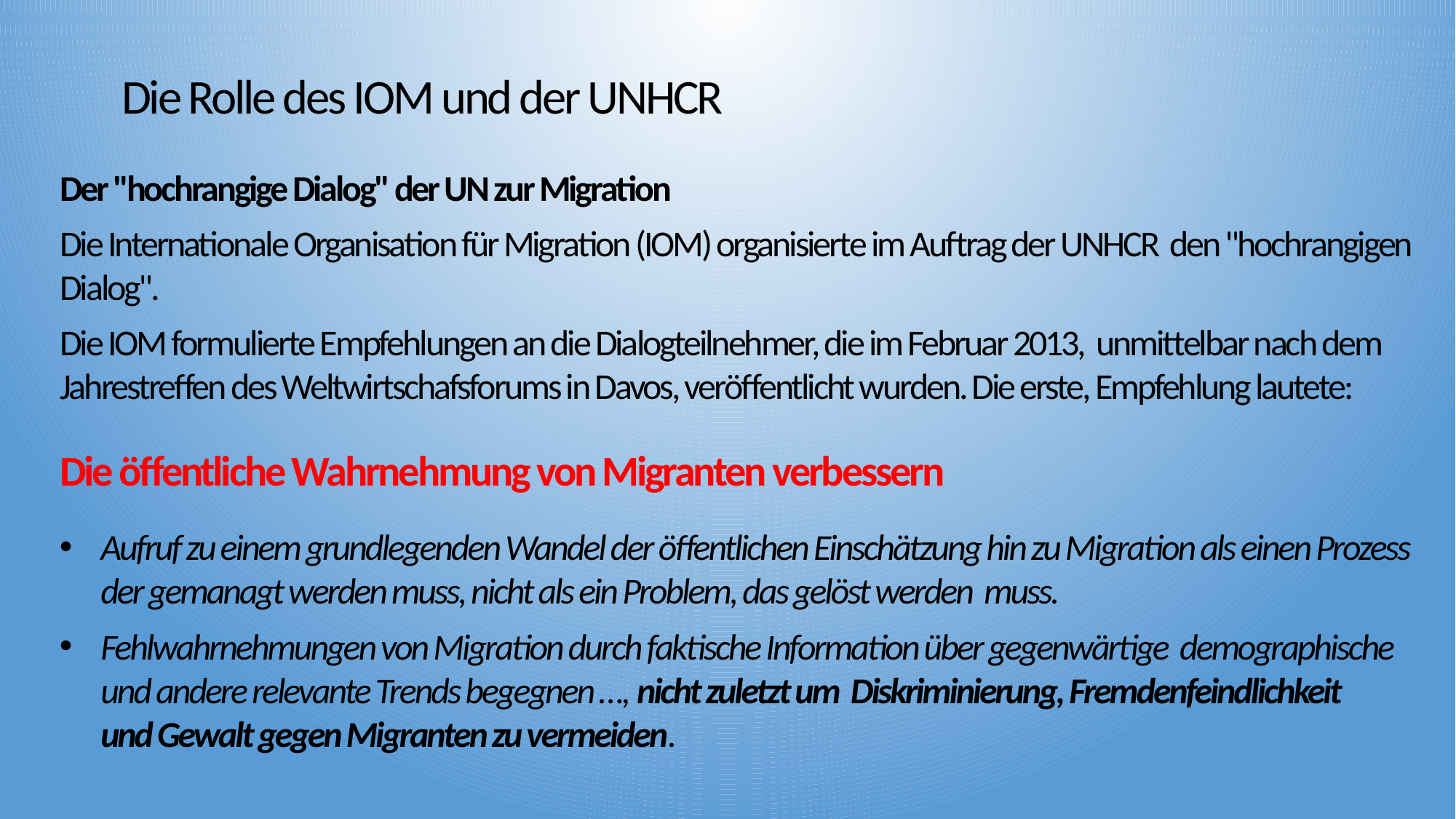

# Die Rolle des IOM und der UNHCR
Der "hochrangige Dialog" der UN zur Migration
Die Internationale Organisation für Migration (IOM) organisierte im Auftrag der UNHCR  den "hochrangigen Dialog".
Die IOM formulierte Empfehlungen an die Dialogteilnehmer, die im Februar 2013,  unmittelbar nach dem Jahrestreffen des Weltwirtschafsforums in Davos, veröffentlicht wurden. Die erste, Empfehlung lautete:

Die öffentliche Wahrnehmung von Migranten verbessern

Aufruf zu einem grundlegenden Wandel der öffentlichen Einschätzung hin zu Migration als einen Prozess der gemanagt werden muss, nicht als ein Problem, das gelöst werden  muss.
Fehlwahrnehmungen von Migration durch faktische Information über gegenwärtige  demographische und andere relevante Trends begegnen …, nicht zuletzt um  Diskriminierung, Fremdenfeindlichkeit und Gewalt gegen Migranten zu vermeiden.